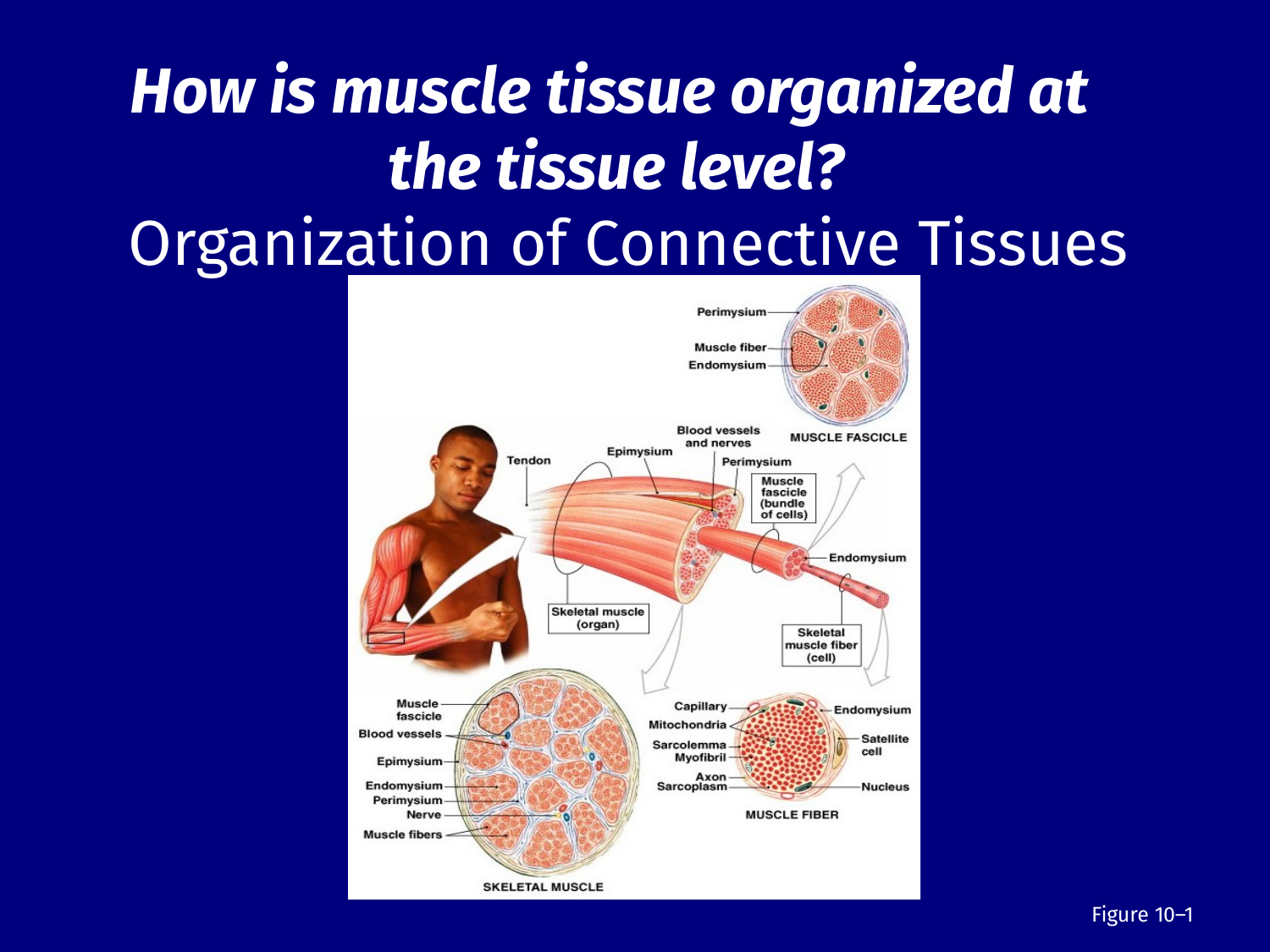

# How is muscle tissue organized at  the tissue level?
Organization of Connective Tissues

Figure 10–1